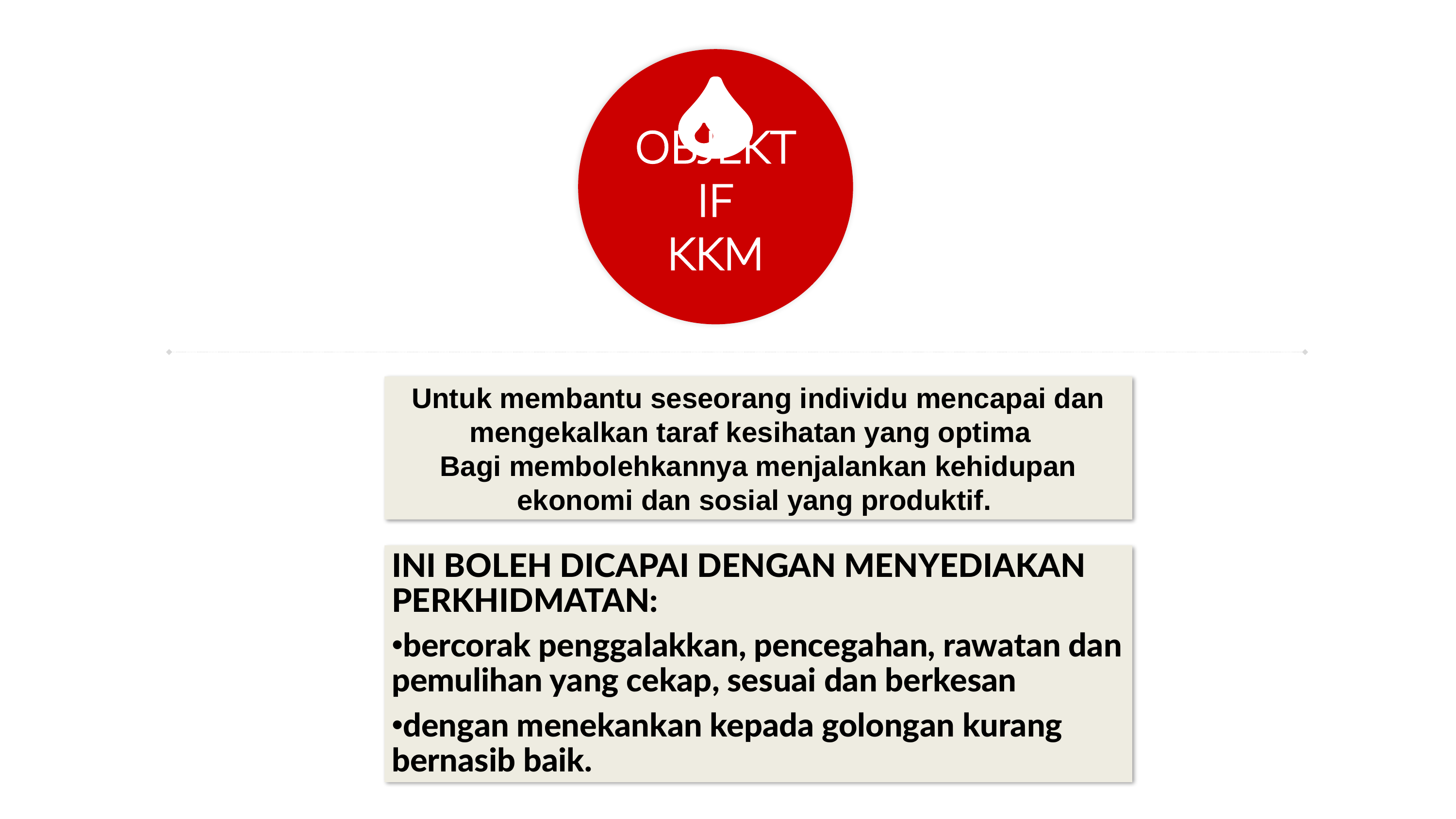

OBJEKTIF
KKM

Untuk membantu seseorang individu mencapai dan mengekalkan taraf kesihatan yang optima
Bagi membolehkannya menjalankan kehidupan ekonomi dan sosial yang produktif.
INI BOLEH DICAPAI DENGAN MENYEDIAKAN PERKHIDMATAN:
bercorak penggalakkan, pencegahan, rawatan dan pemulihan yang cekap, sesuai dan berkesan
dengan menekankan kepada golongan kurang bernasib baik.